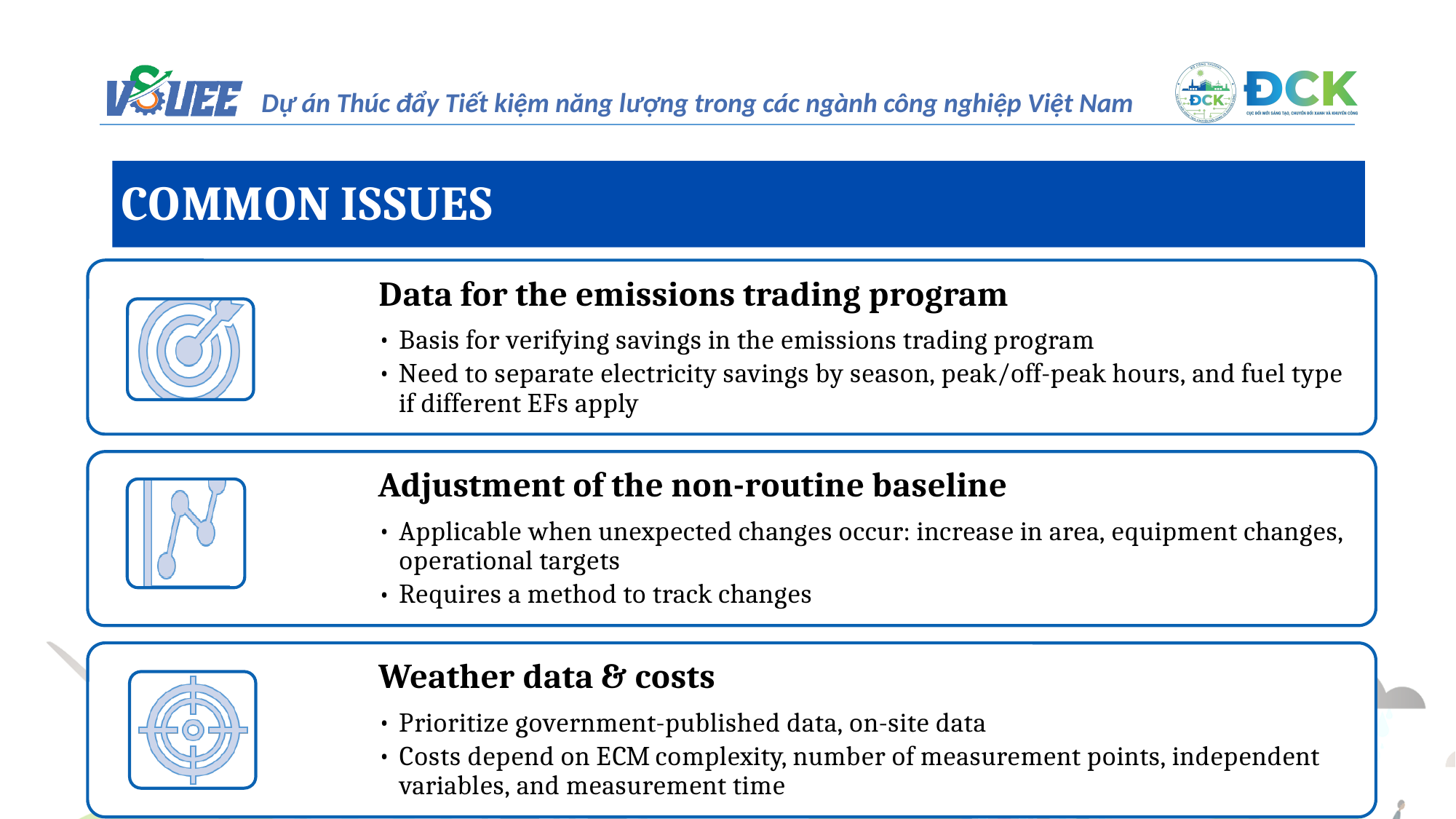

COMMON ISSUES

Data for the emissions trading program
Basis for verifying savings in the emissions trading program
Need to separate electricity savings by season, peak/off-peak hours, and fuel type if different EFs apply

Adjustment of the non-routine baseline
Applicable when unexpected changes occur: increase in area, equipment changes, operational targets
Requires a method to track changes

Weather data & costs
Prioritize government-published data, on-site data
Costs depend on ECM complexity, number of measurement points, independent variables, and measurement time

39